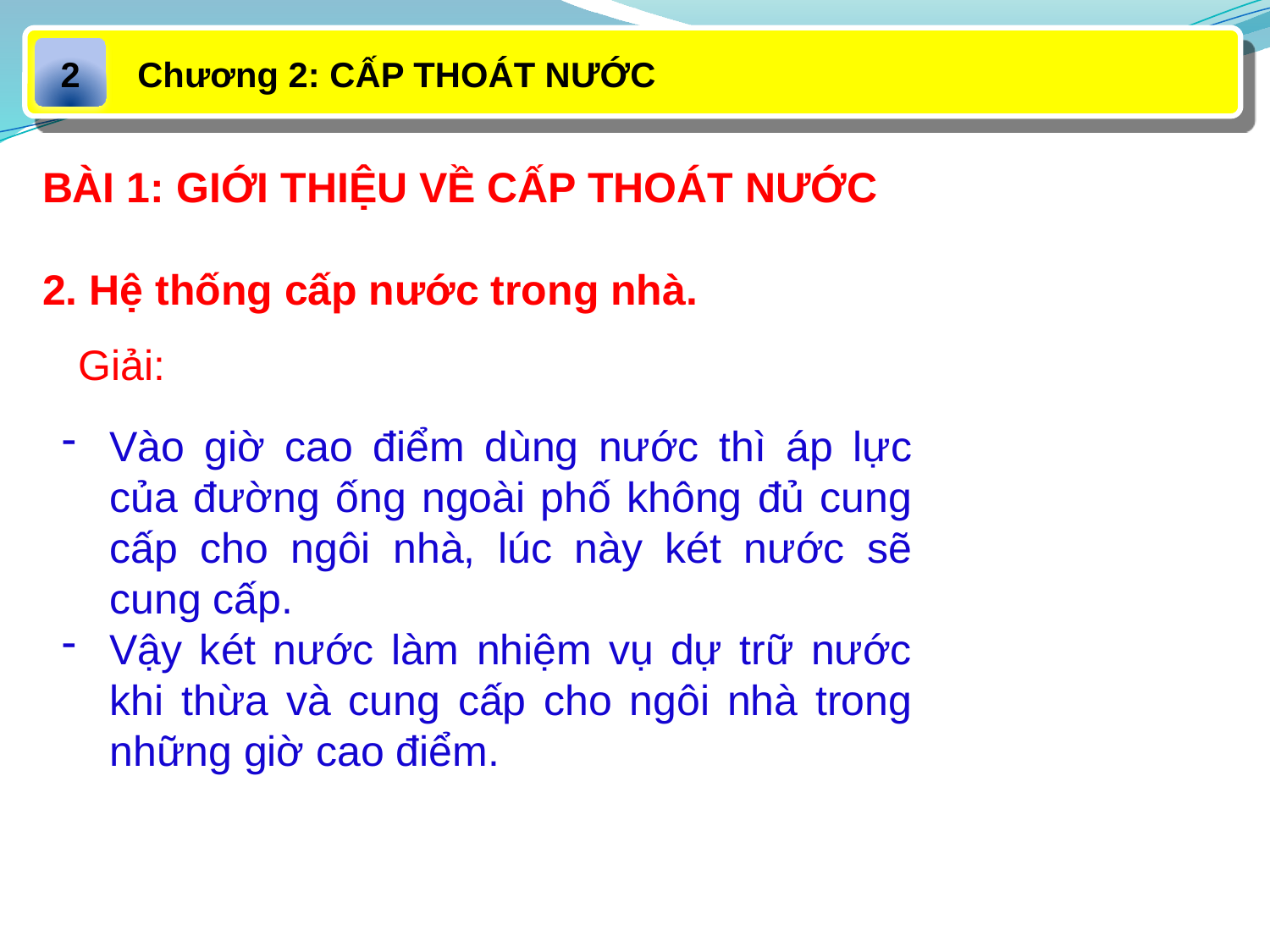

Chương 2: CẤP THOÁT NƯỚC
2

BÀI 1: GIỚI THIỆU VỀ CẤP THOÁT NƯỚC

2. Hệ thống cấp nước trong nhà.

Giải:
Vào giờ cao điểm dùng nước thì áp lực của đường ống ngoài phố không đủ cung cấp cho ngôi nhà, lúc này két nước sẽ cung cấp.
Vậy két nước làm nhiệm vụ dự trữ nước khi thừa và cung cấp cho ngôi nhà trong những giờ cao điểm.